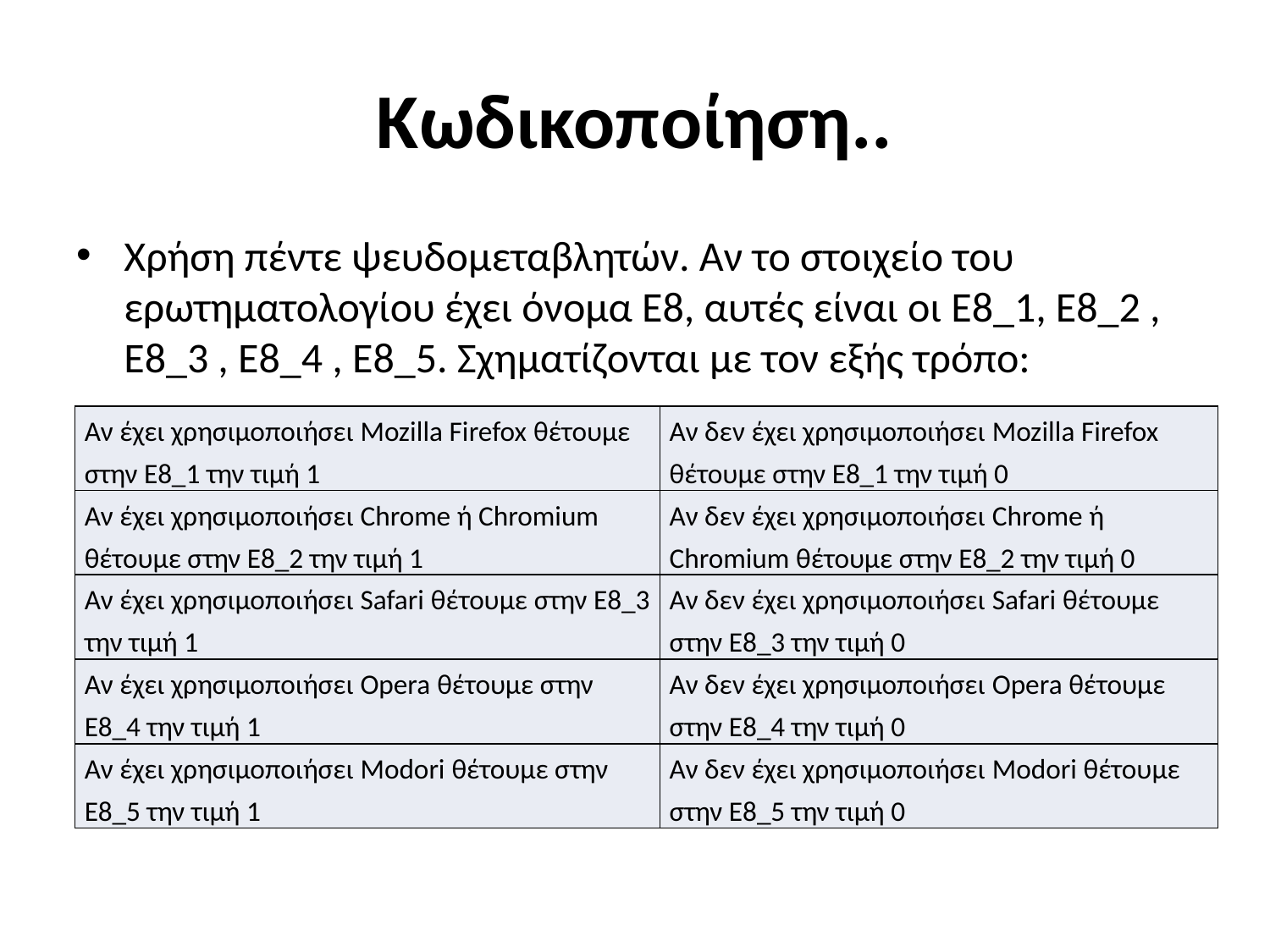

# Κωδικοποίηση..
Χρήση πέντε ψευδομεταβλητών. Αν το στοιχείο του ερωτηματολογίου έχει όνομα Ε8, αυτές είναι οι Ε8_1, Ε8_2 , Ε8_3 , Ε8_4 , Ε8_5. Σχηματίζονται με τον εξής τρόπο:

| Αν έχει χρησιμοποιήσει Mozilla Firefox θέτουμε στην Ε8\_1 την τιμή 1 | Αν δεν έχει χρησιμοποιήσει Mozilla Firefox θέτουμε στην Ε8\_1 την τιμή 0 |
| --- | --- |
| Αν έχει χρησιμοποιήσει Chrome ή Chromium θέτουμε στην Ε8\_2 την τιμή 1 | Αν δεν έχει χρησιμοποιήσει Chrome ή Chromium θέτουμε στην Ε8\_2 την τιμή 0 |
| Αν έχει χρησιμοποιήσει Safari θέτουμε στην Ε8\_3 την τιμή 1 | Αν δεν έχει χρησιμοποιήσει Safari θέτουμε στην Ε8\_3 την τιμή 0 |
| Αν έχει χρησιμοποιήσει Opera θέτουμε στην Ε8\_4 την τιμή 1 | Αν δεν έχει χρησιμοποιήσει Opera θέτουμε στην Ε8\_4 την τιμή 0 |
| Αν έχει χρησιμοποιήσει Modori θέτουμε στην Ε8\_5 την τιμή 1 | Αν δεν έχει χρησιμοποιήσει Modori θέτουμε στην Ε8\_5 την τιμή 0 |